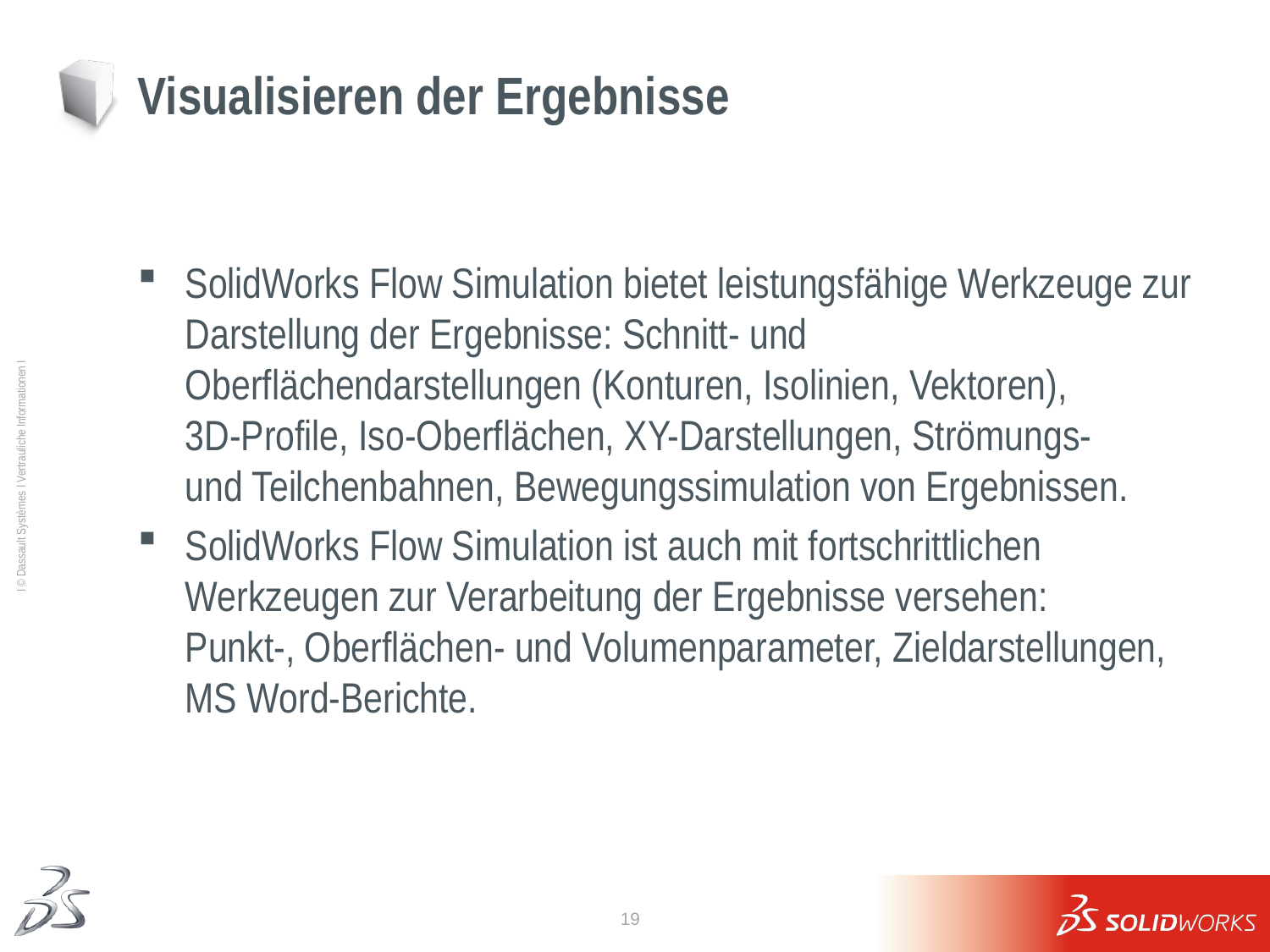

# Visualisieren der Ergebnisse
SolidWorks Flow Simulation bietet leistungsfähige Werkzeuge zur Darstellung der Ergebnisse: Schnitt- und Oberflächendarstellungen (Konturen, Isolinien, Vektoren),
3D-Profile, Iso-Oberflächen, XY-Darstellungen, Strömungs-
und Teilchenbahnen, Bewegungssimulation von Ergebnissen.
SolidWorks Flow Simulation ist auch mit fortschrittlichen Werkzeugen zur Verarbeitung der Ergebnisse versehen:
Punkt-, Oberflächen- und Volumenparameter, Zieldarstellungen, MS Word-Berichte.